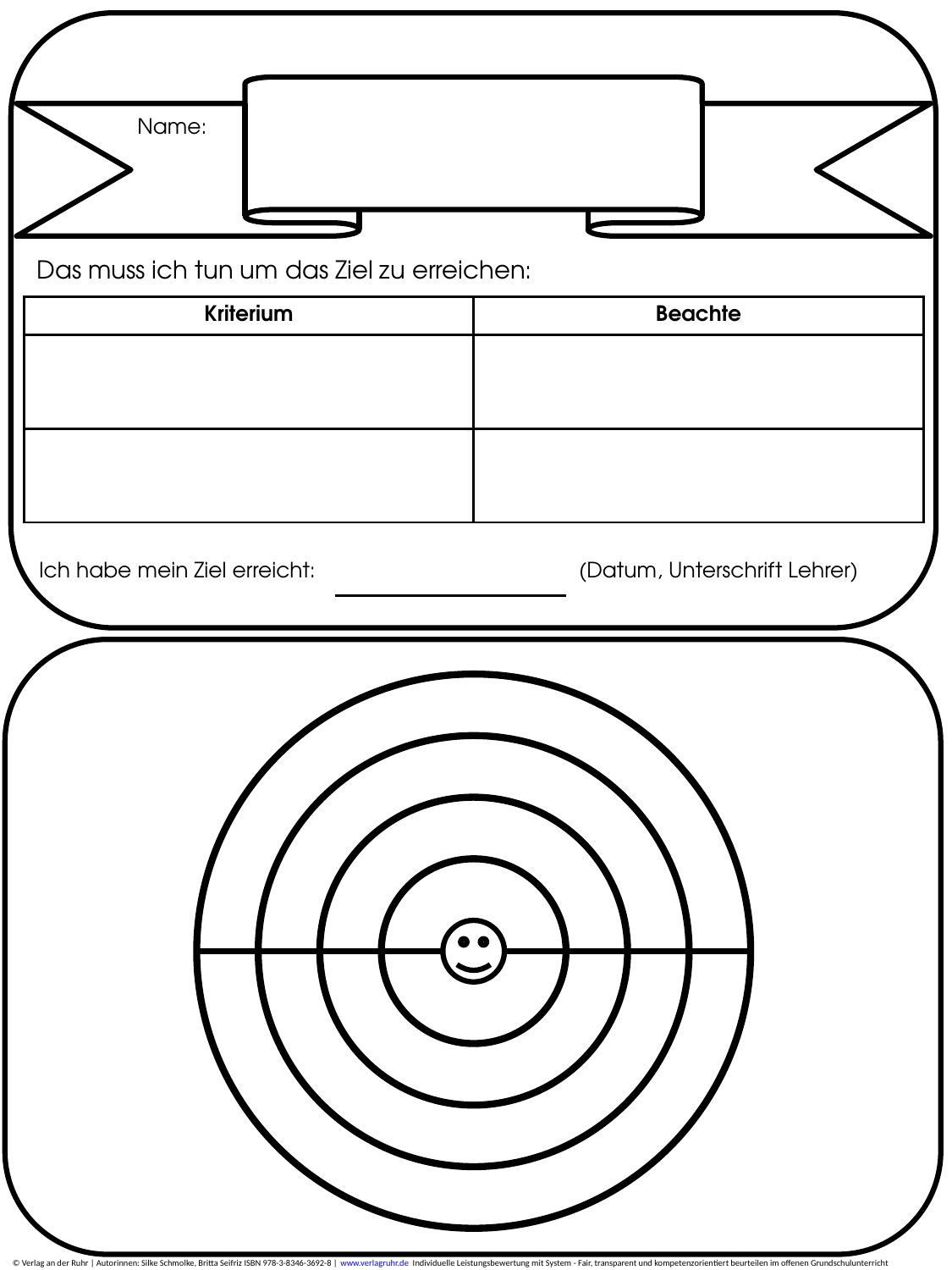

Name:
| Das muss ich tun um das Ziel zu erreichen: |  |
| --- | --- |
| Kriterium | Beachte |
|  |  |
|  |  |
| Ich habe mein Ziel erreicht: |  | (Datum, Unterschrift Lehrer) |
| --- | --- | --- |